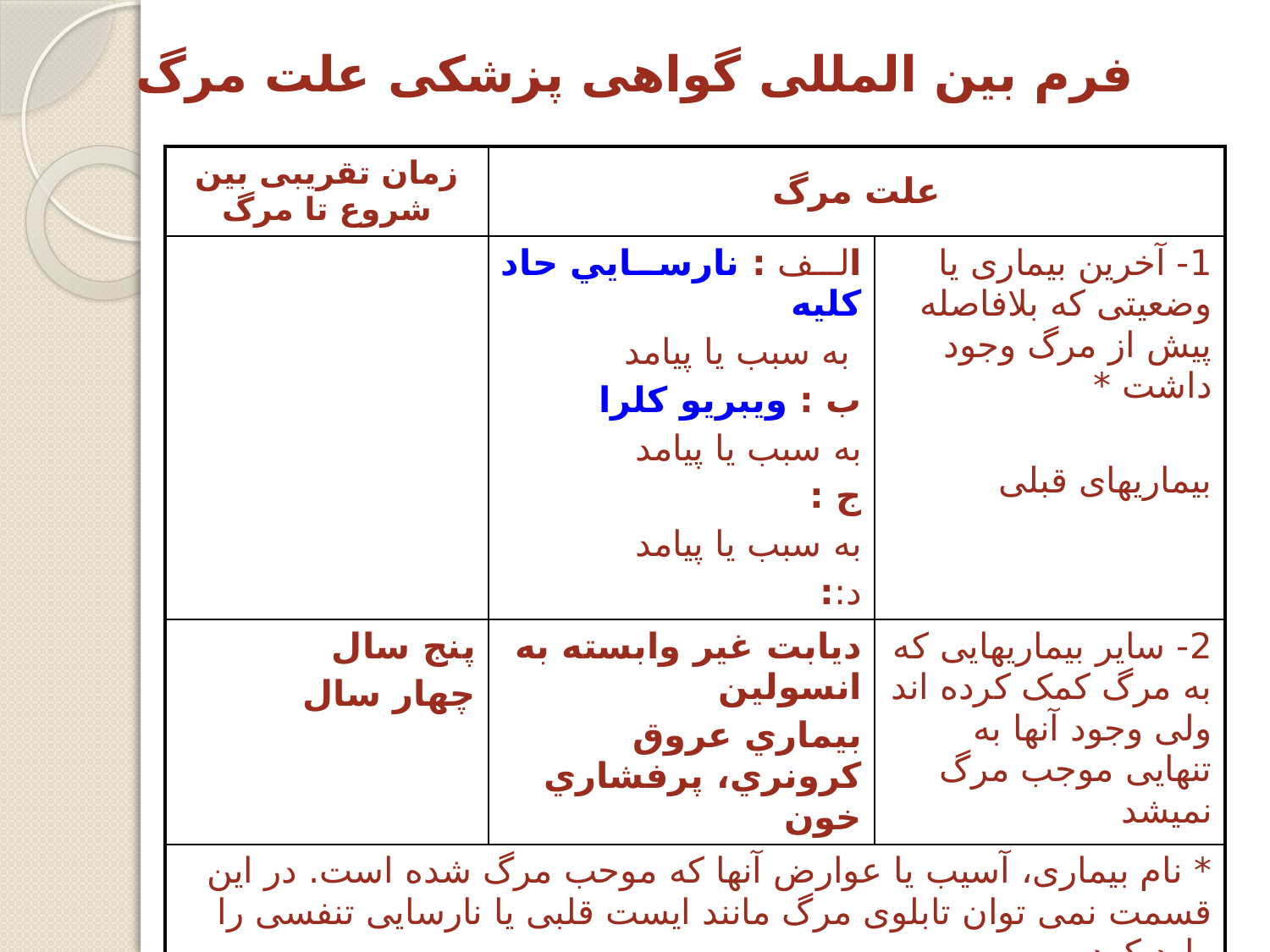

# فرم بین المللی گواهی پزشکی علت مرگ
| زمان تقریبی بین شروع تا مرگ | علت مرگ |  |
| --- | --- | --- |
|  | الف : نارسايي حاد كليه به سبب یا پیامد ب : ويبريو كلرا به سبب یا پیامد ج : به سبب یا پیامد د:: | 1- آخرین بیماری یا وضعیتی که بلافاصله پیش از مرگ وجود داشت \* بیماریهای قبلی |
| پنج سال چهار سال | ديابت غير وابسته به انسولين بيماري عروق كرونري، پرفشاري خون | 2- سایر بیماریهایی که به مرگ کمک کرده اند ولی وجود آنها به تنهایی موجب مرگ نمیشد |
| \* نام بیماری، آسیب یا عوارض آنها که موحب مرگ شده است. در این قسمت نمی توان تابلوی مرگ مانند ایست قلبی یا نارسایی تنفسی را وارد کرد. |  |  |